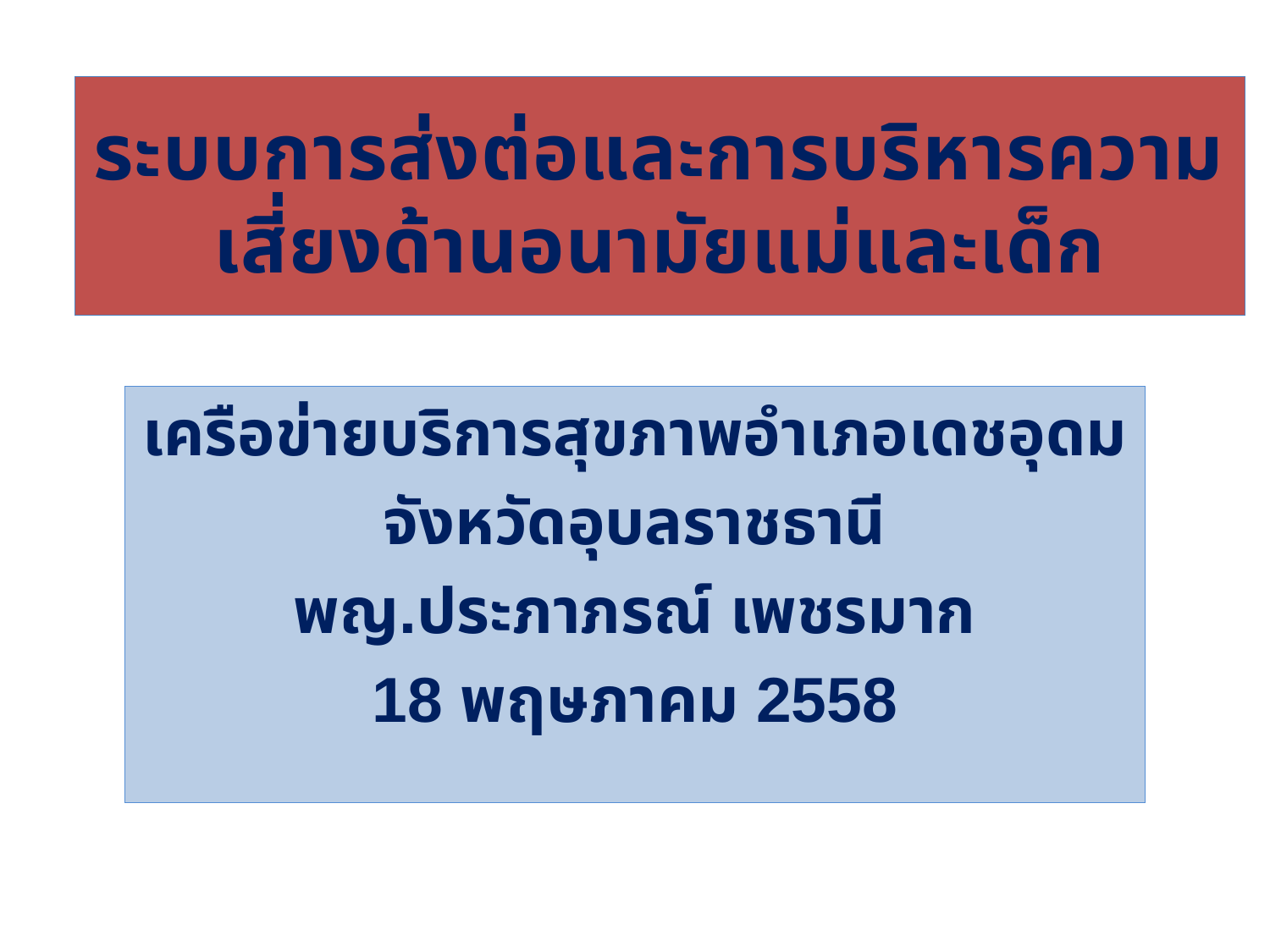

# ระบบการส่งต่อและการบริหารความเสี่ยงด้านอนามัยแม่และเด็ก
เครือข่ายบริการสุขภาพอำเภอเดชอุดม
จังหวัดอุบลราชธานี
พญ.ประภาภรณ์ เพชรมาก
18 พฤษภาคม 2558